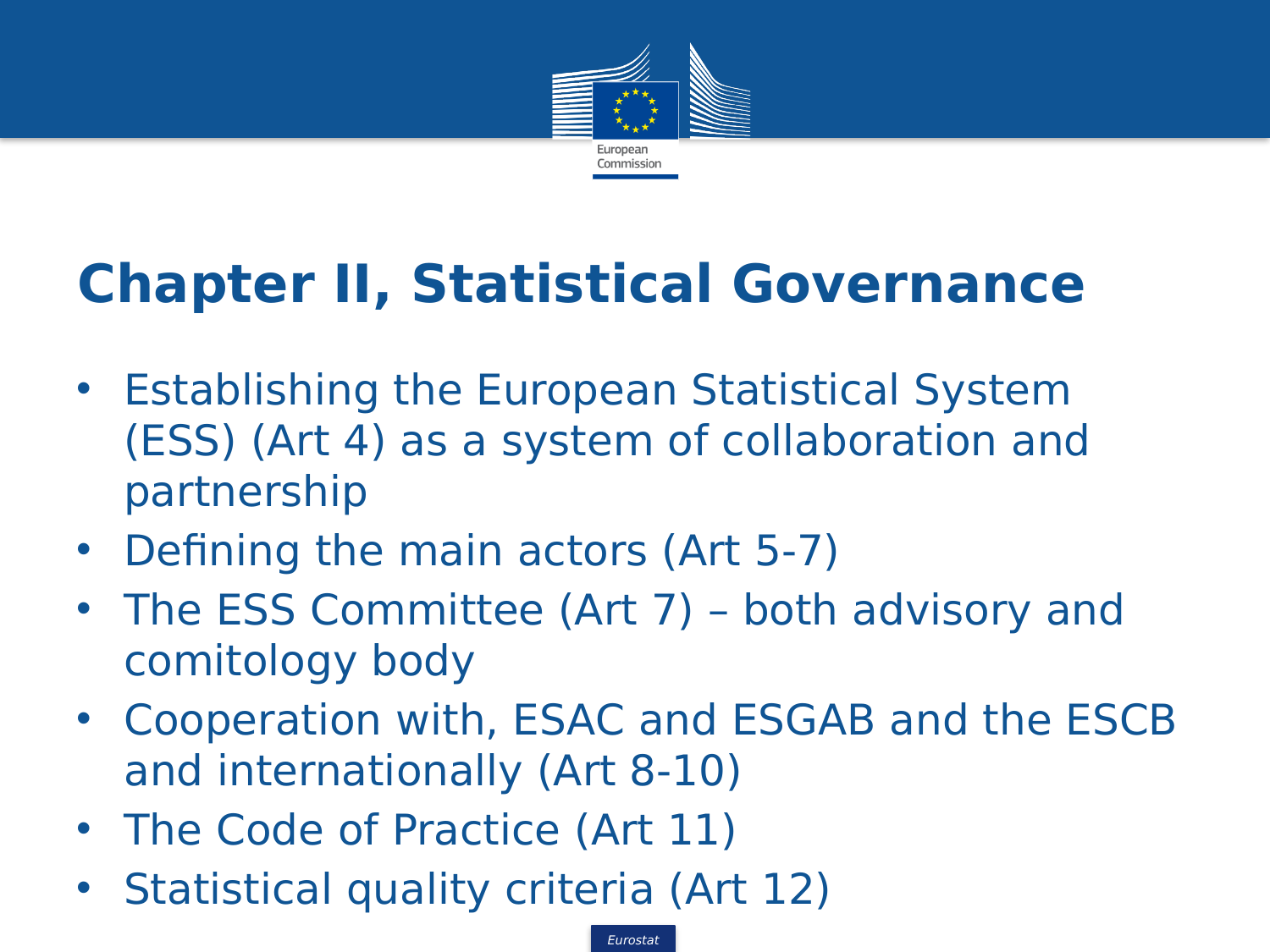

# Chapter II, Statistical Governance
Establishing the European Statistical System (ESS) (Art 4) as a system of collaboration and partnership
Defining the main actors (Art 5-7)
The ESS Committee (Art 7) – both advisory and comitology body
Cooperation with, ESAC and ESGAB and the ESCB and internationally (Art 8-10)
The Code of Practice (Art 11)
Statistical quality criteria (Art 12)